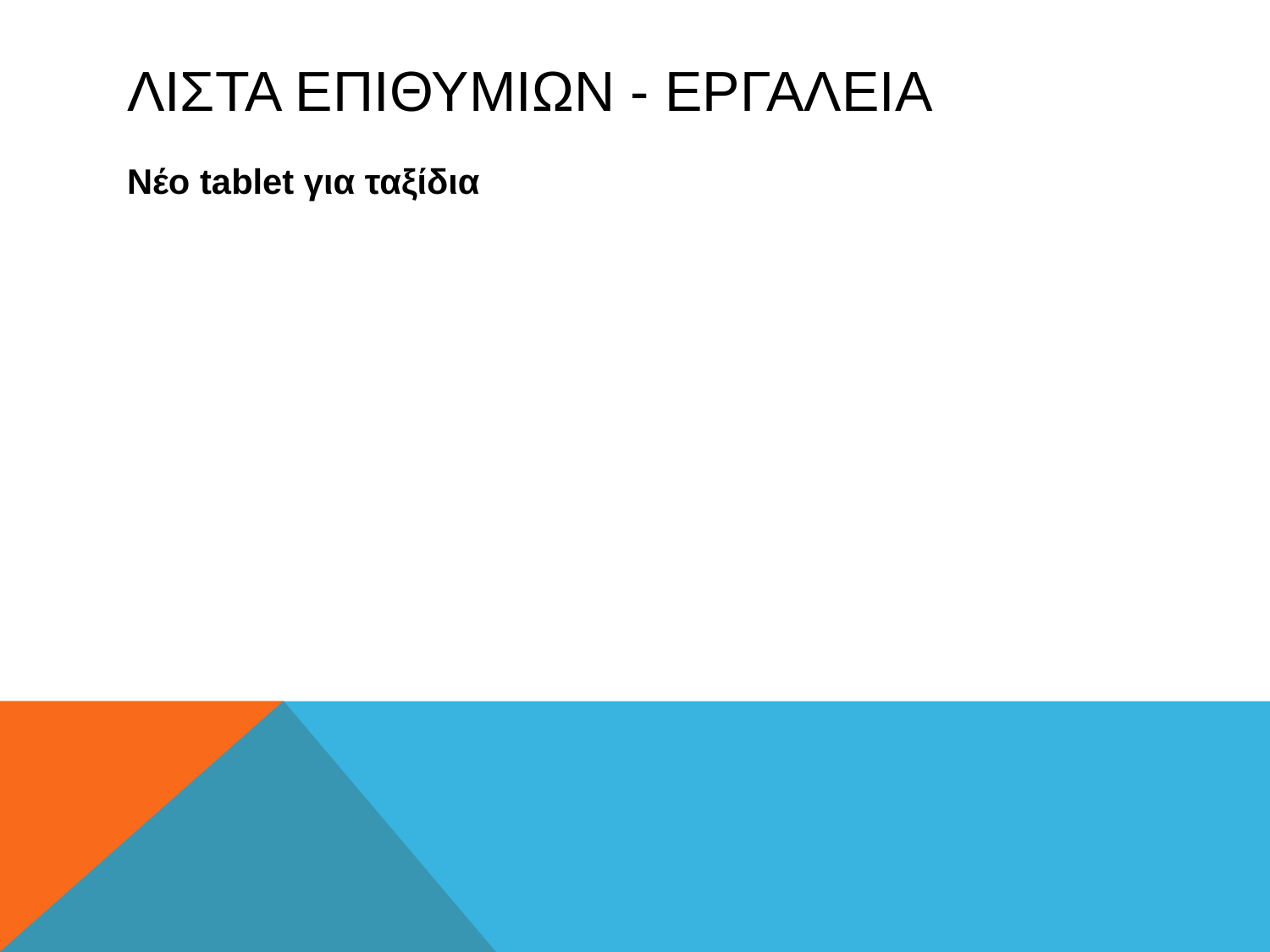

# Λιστα επιθυμιων - εργαλεια
Νέο tablet για ταξίδια